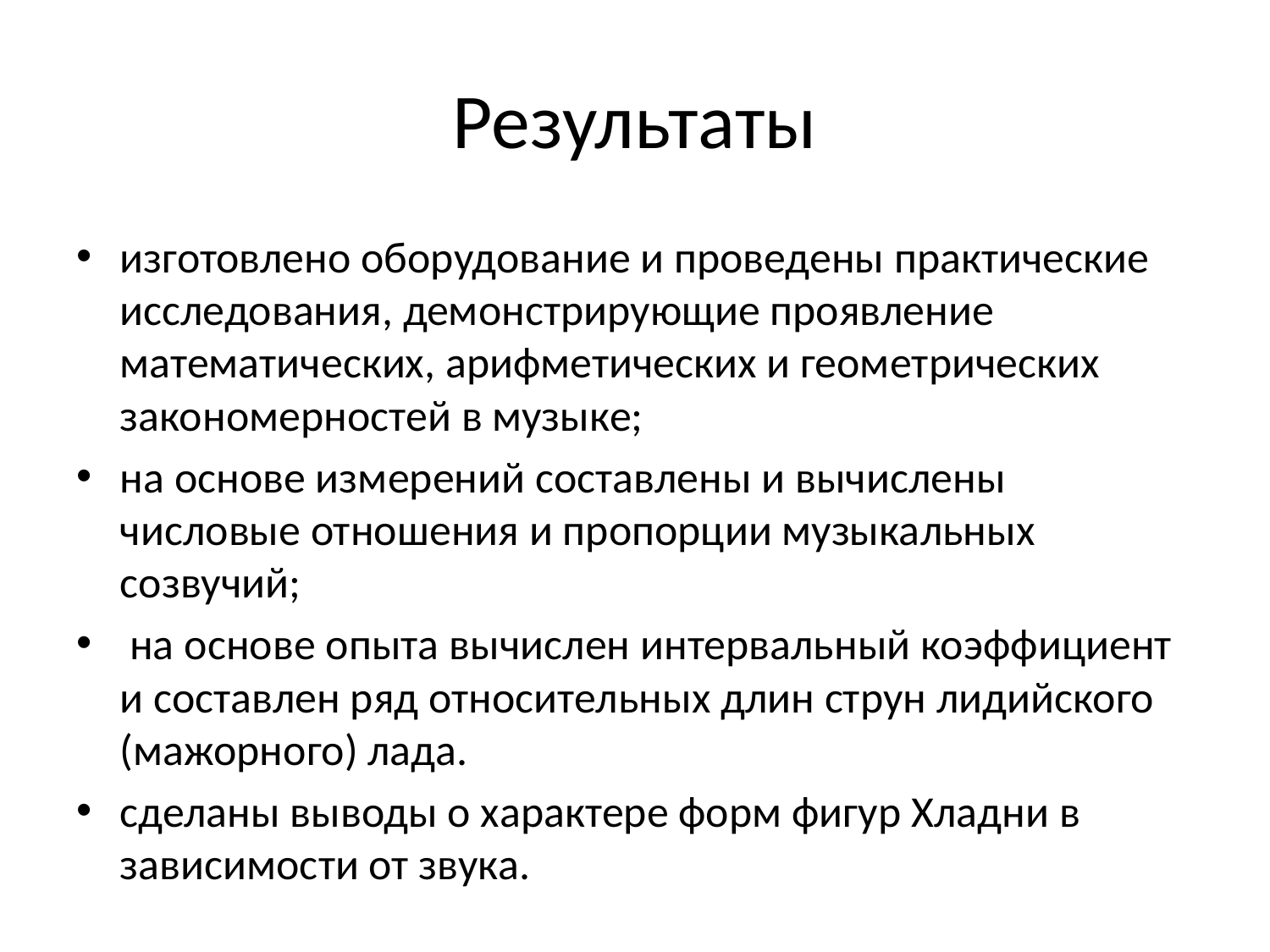

# Результаты
изготовлено оборудование и проведены практические исследования, демонстрирующие проявление математических, арифметических и геометрических закономерностей в музыке;
на основе измерений составлены и вычислены числовые отношения и пропорции музыкальных созвучий;
 на основе опыта вычислен интервальный коэффициент и составлен ряд относительных длин струн лидийского (мажорного) лада.
сделаны выводы о характере форм фигур Хладни в зависимости от звука.